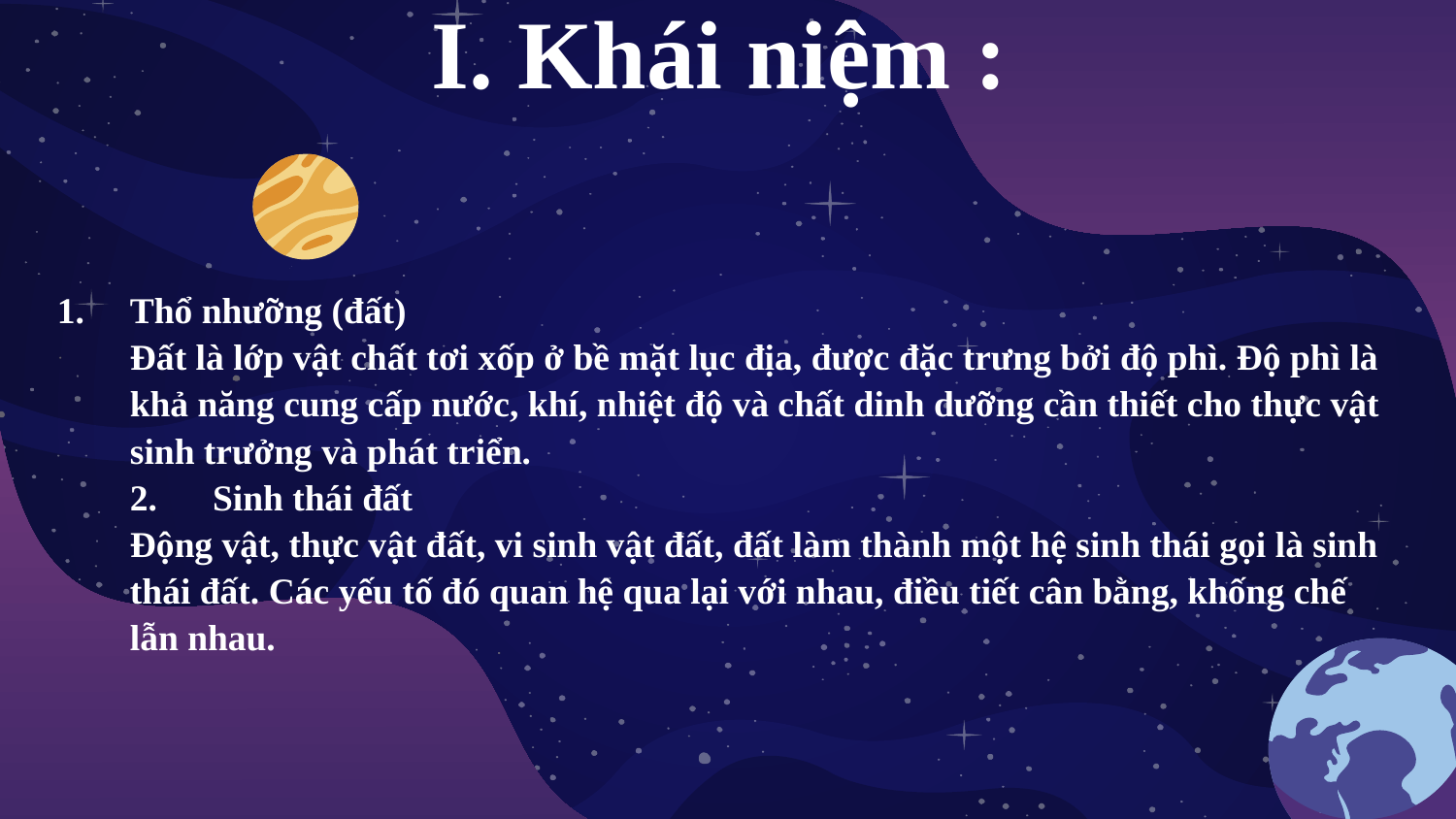

# I. Khái niệm :

1.     Thổ nhưỡng (đất)
Đất là lớp vật chất tơi xốp ở bề mặt lục địa, được đặc trưng bởi độ phì. Độ phì là khả năng cung cấp nước, khí, nhiệt độ và chất dinh dưỡng cần thiết cho thực vật sinh trưởng và phát triển.
2.      Sinh thái đất
Động vật, thực vật đất, vi sinh vật đất, đất làm thành một hệ sinh thái gọi là sinh thái đất. Các yếu tố đó quan hệ qua lại với nhau, điều tiết cân bằng, khống chế lẫn nhau.